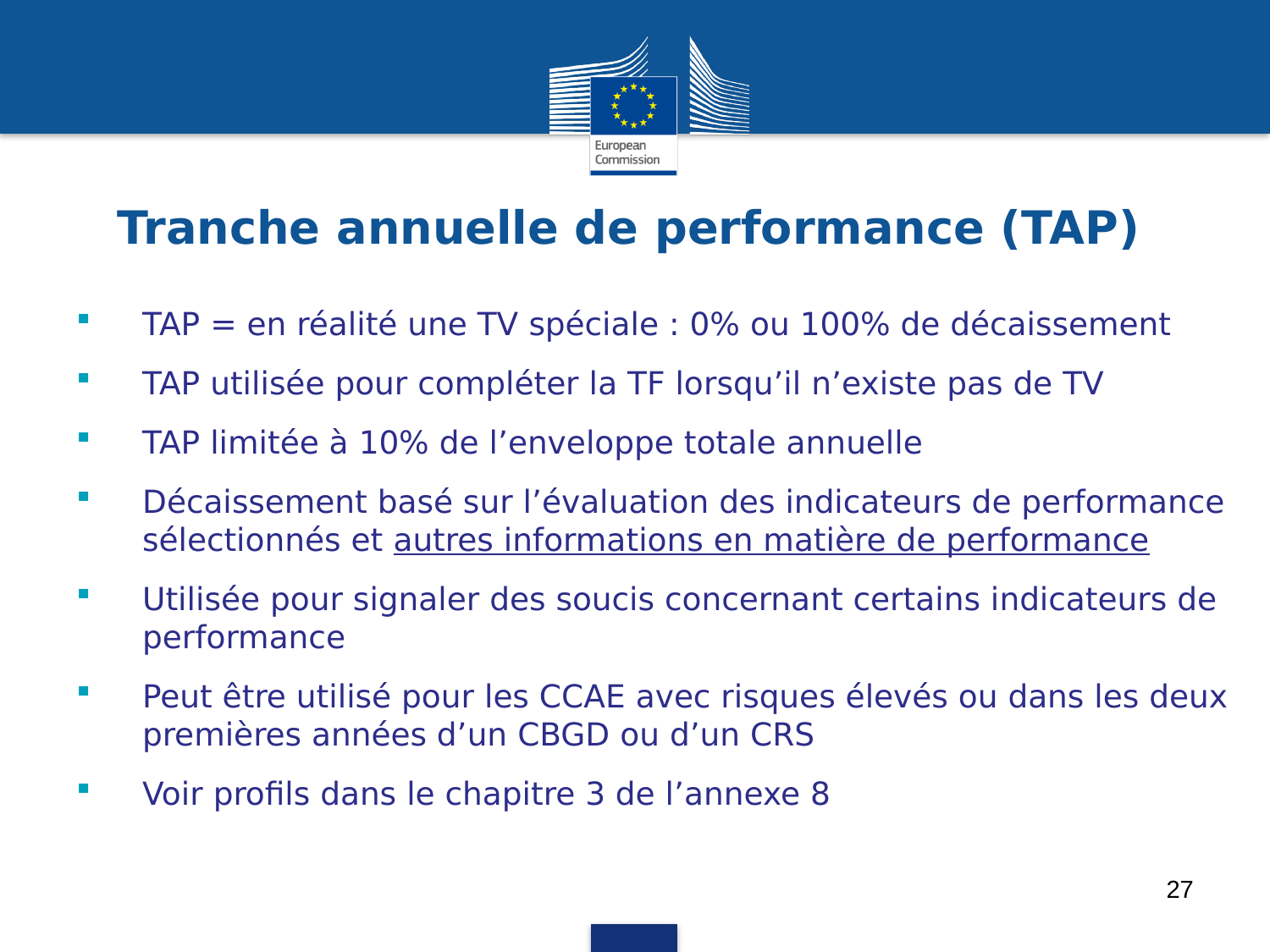

# Tranche annuelle de performance (TAP)
TAP = en réalité une TV spéciale : 0% ou 100% de décaissement
TAP utilisée pour compléter la TF lorsqu’il n’existe pas de TV
TAP limitée à 10% de l’enveloppe totale annuelle
Décaissement basé sur l’évaluation des indicateurs de performance sélectionnés et autres informations en matière de performance
Utilisée pour signaler des soucis concernant certains indicateurs de  performance
Peut être utilisé pour les CCAE avec risques élevés ou dans les deux premières années d’un CBGD ou d’un CRS
Voir profils dans le chapitre 3 de l’annexe 8
27